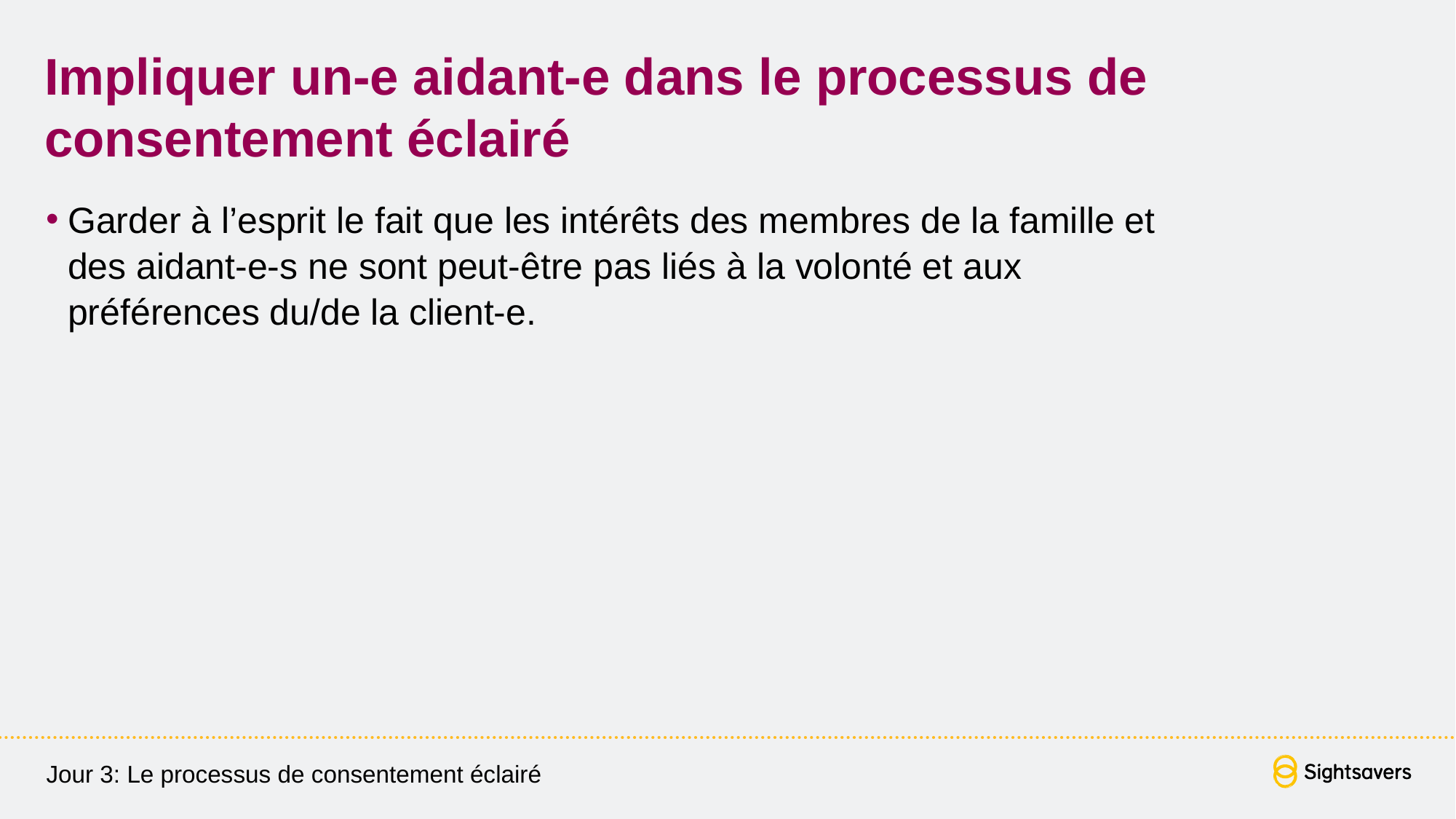

# Impliquer un-e aidant-e dans le processus de consentement éclairé
Garder à l’esprit le fait que les intérêts des membres de la famille et des aidant-e-s ne sont peut-être pas liés à la volonté et aux préférences du/de la client-e.
Jour 3: Le processus de consentement éclairé